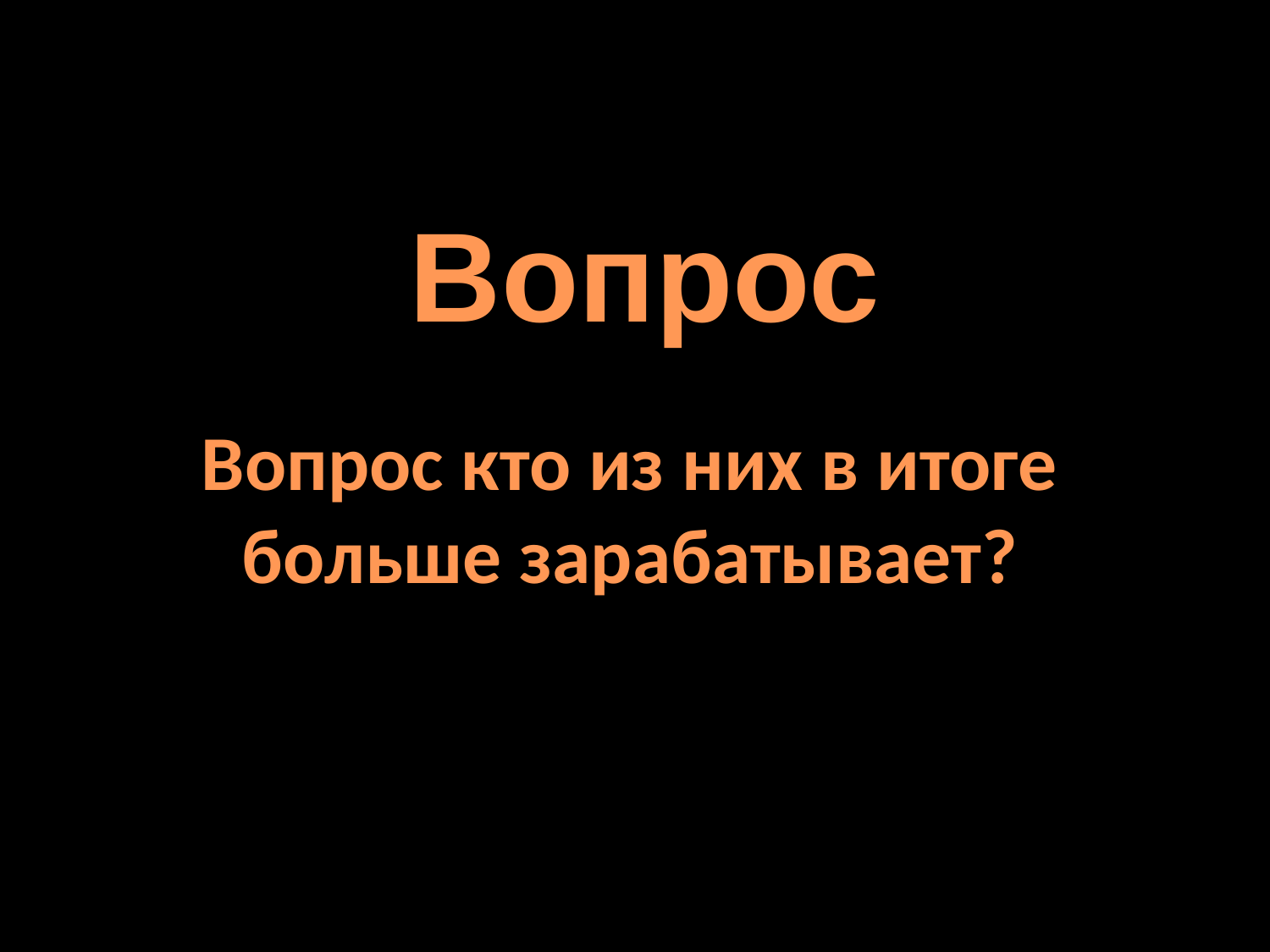

Вопрос
Вопрос кто из них в итоге больше зарабатывает?